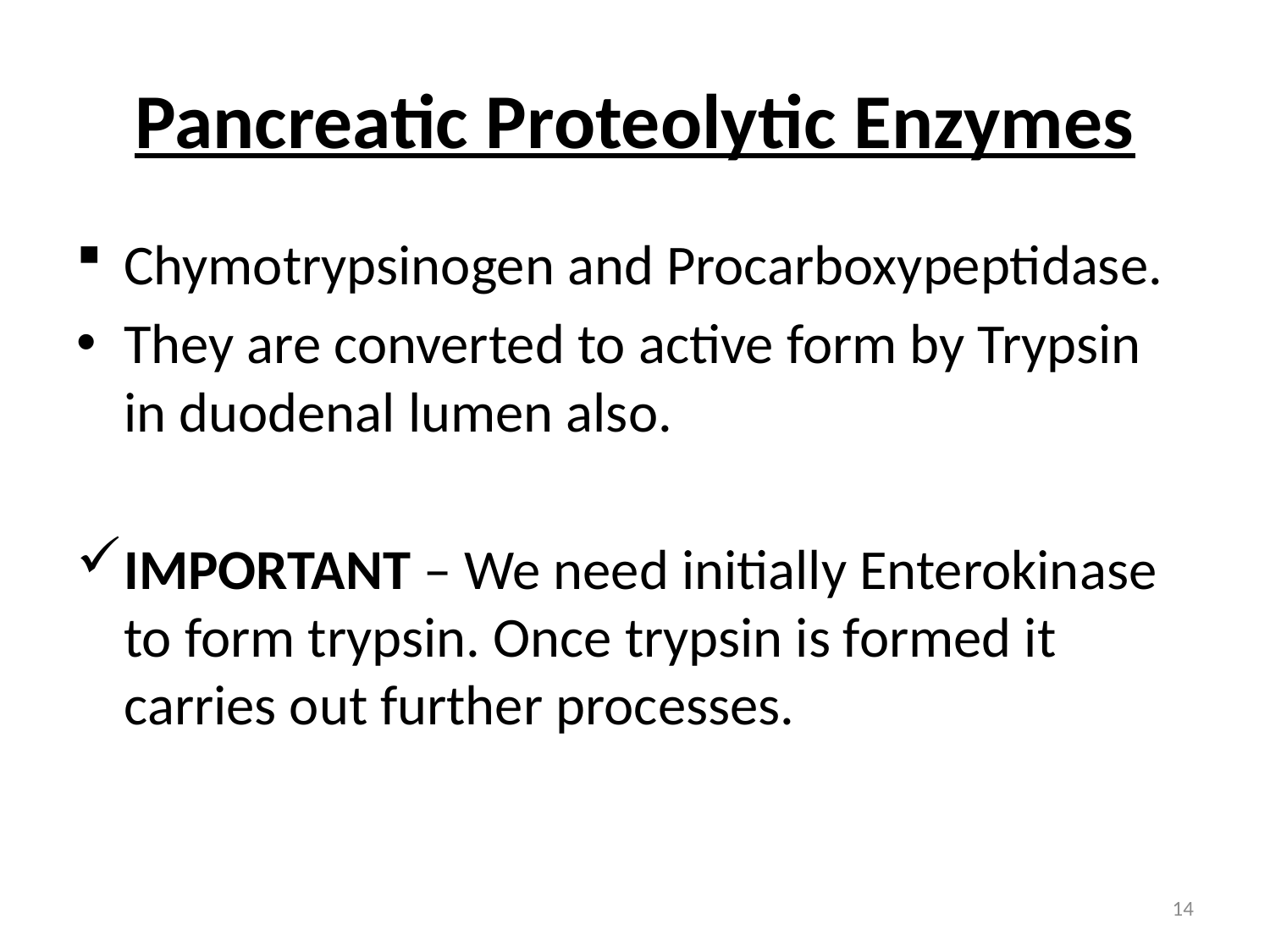

# Pancreatic Proteolytic Enzymes
Chymotrypsinogen and Procarboxypeptidase.
They are converted to active form by Trypsin in duodenal lumen also.

IMPORTANT – We need initially Enterokinase to form trypsin. Once trypsin is formed it carries out further processes.
14